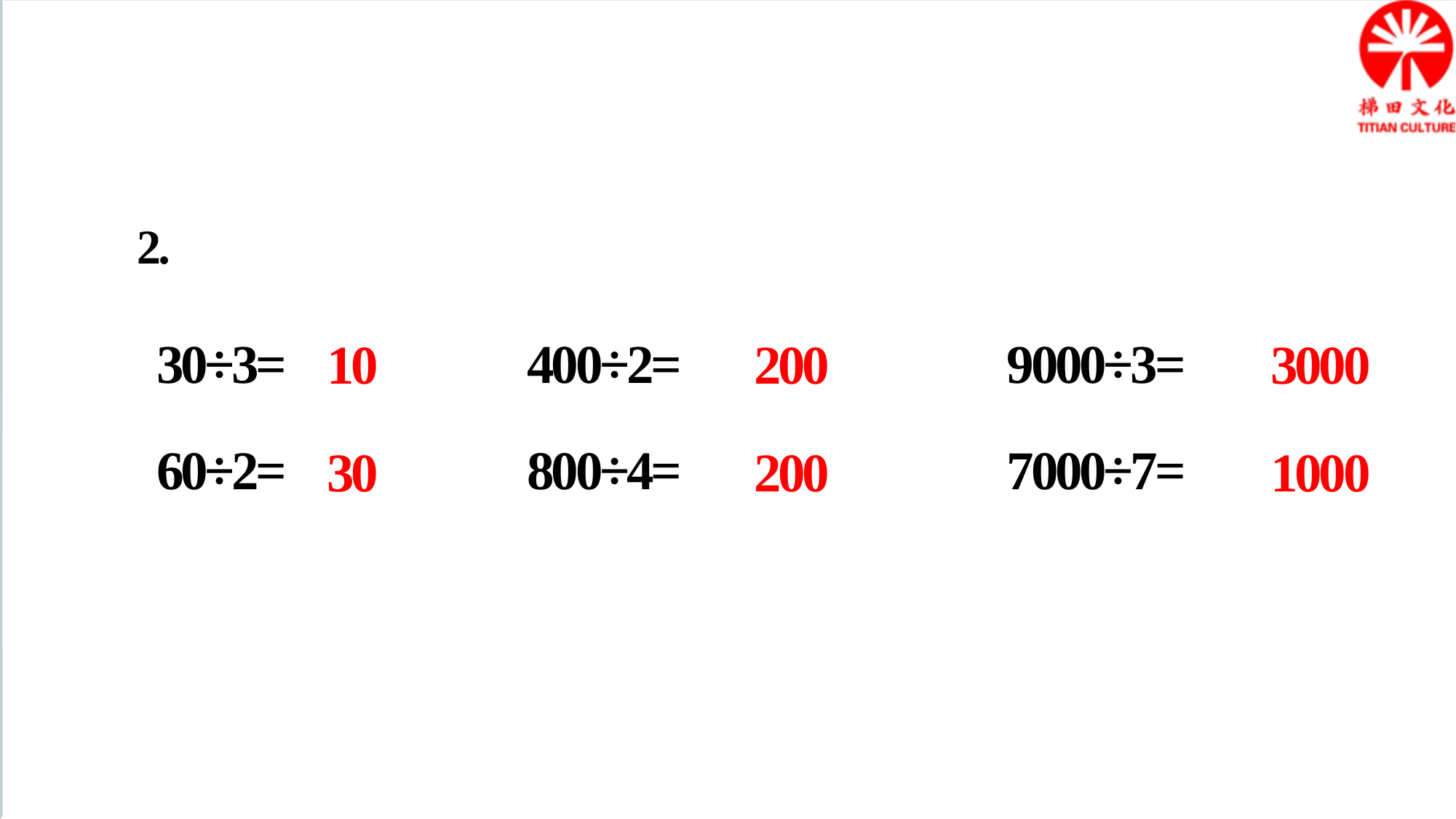

2.
30÷3=                       400÷2=                               9000÷3=
10
200
3000
60÷2=                       800÷4=                               7000÷7=
30
200
1000